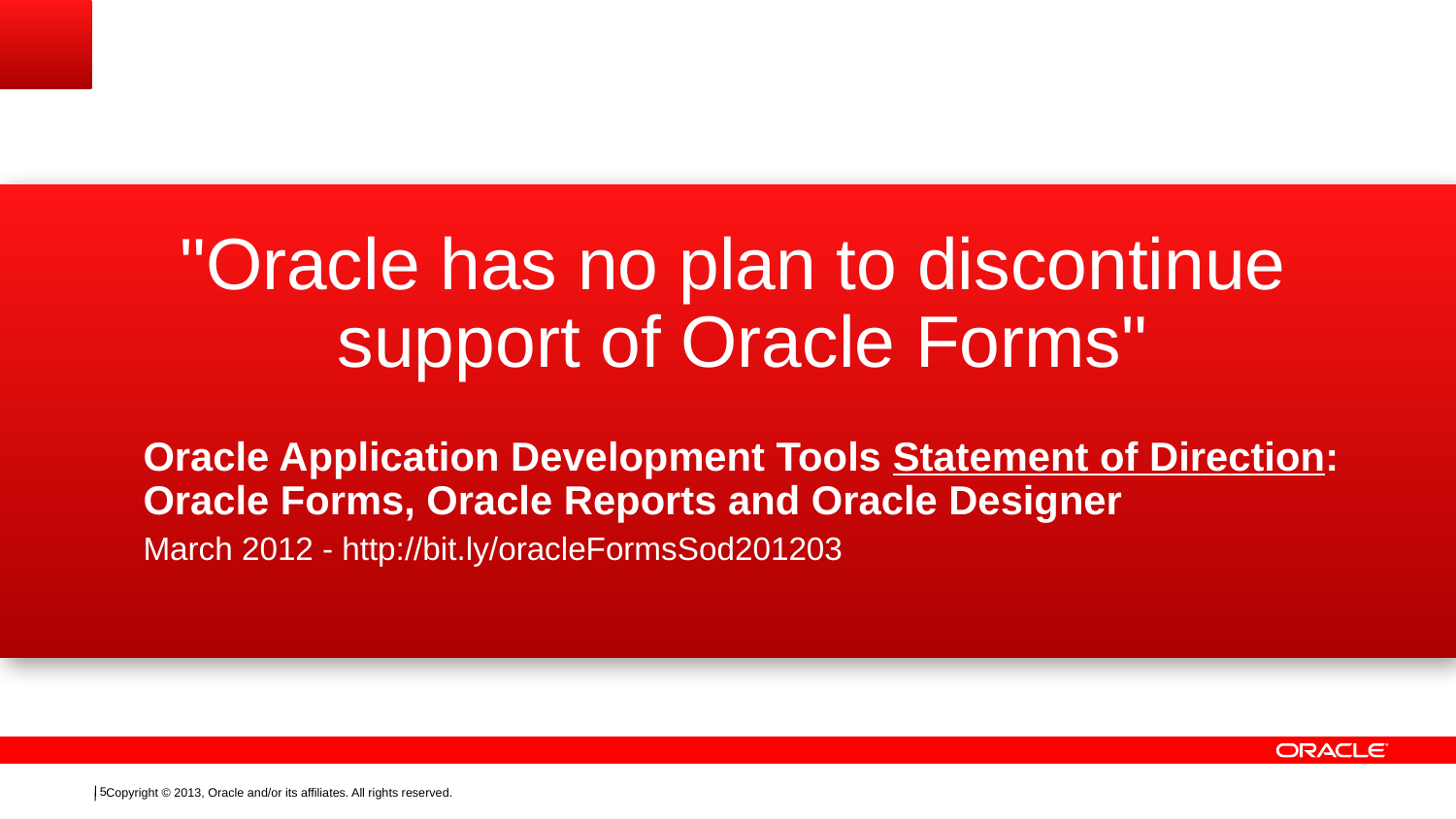

"Oracle has no plan to discontinue support of Oracle Forms"
Oracle Application Development Tools Statement of Direction: Oracle Forms, Oracle Reports and Oracle Designer
March 2012 - http://bit.ly/oracleFormsSod201203